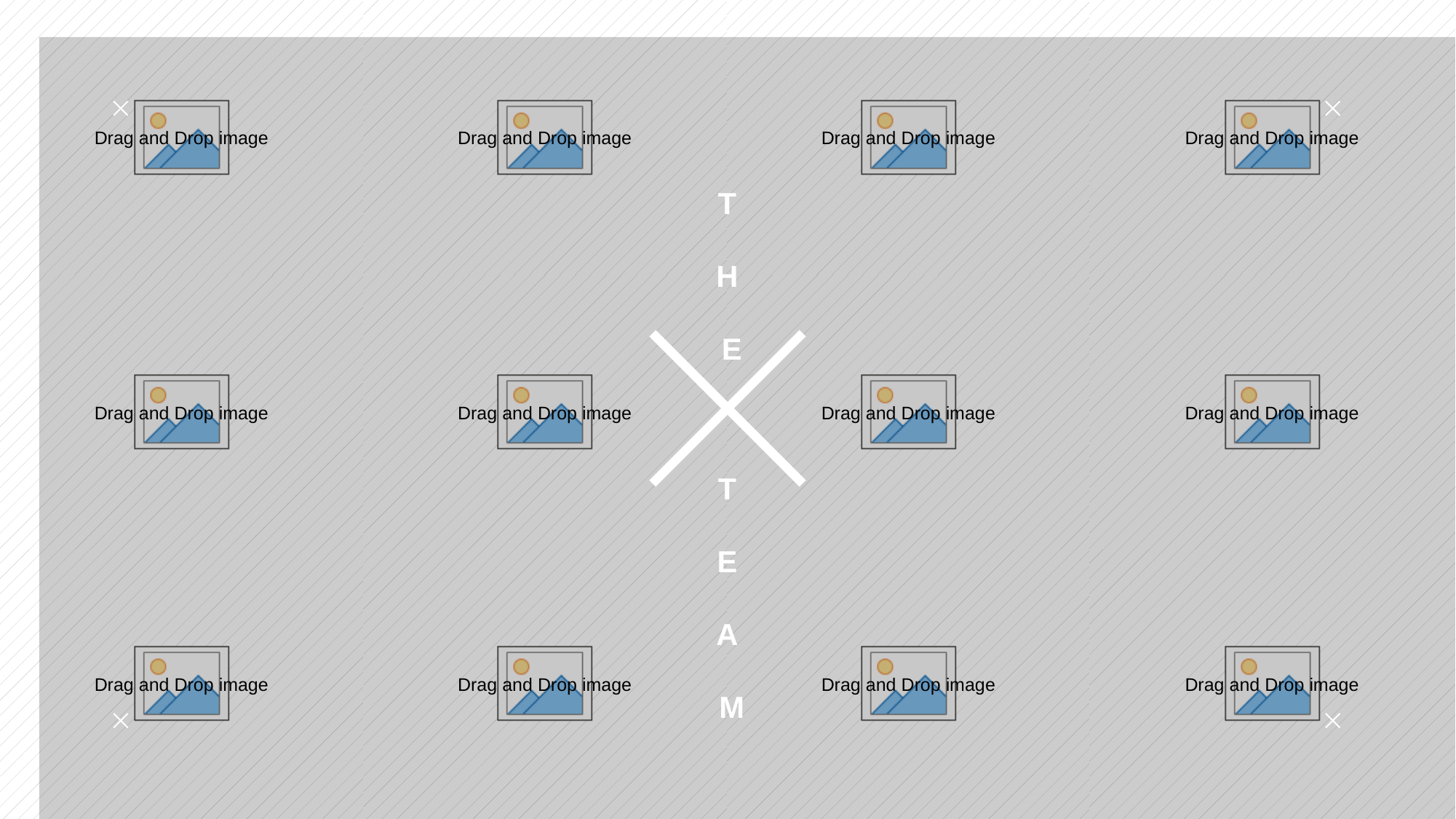

T
H
E

T
E
A
M